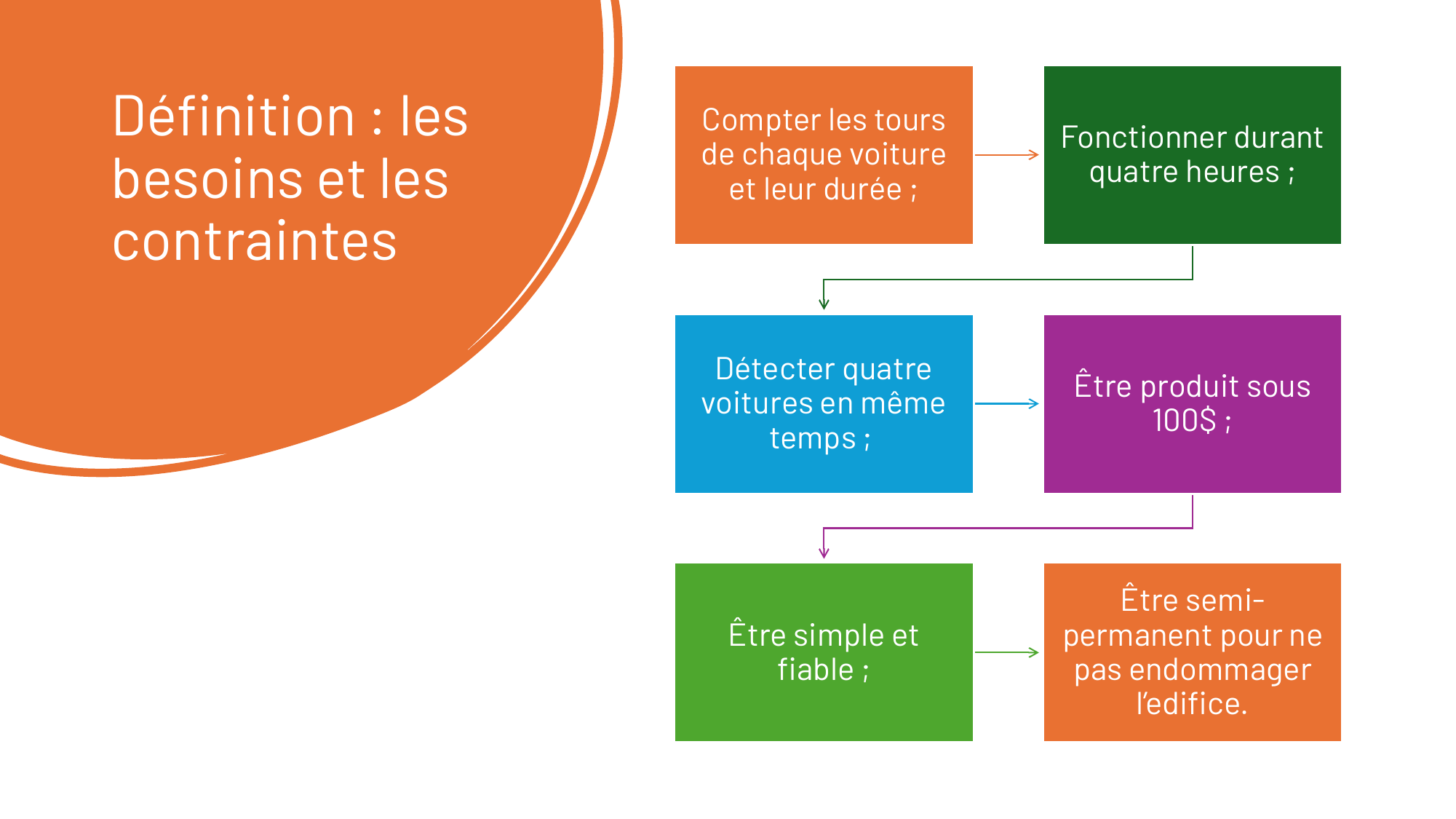

Compter les tours de chaque voiture et leur durée ;

Fonctionner durant quatre heures ;

Détecter quatre voitures en même temps ;

Être produit sous 100$ ;

Être simple et fiable ;
Être semi-permanent pour ne pas endommager l’edifice.
# Définition : les besoins et les contraintes